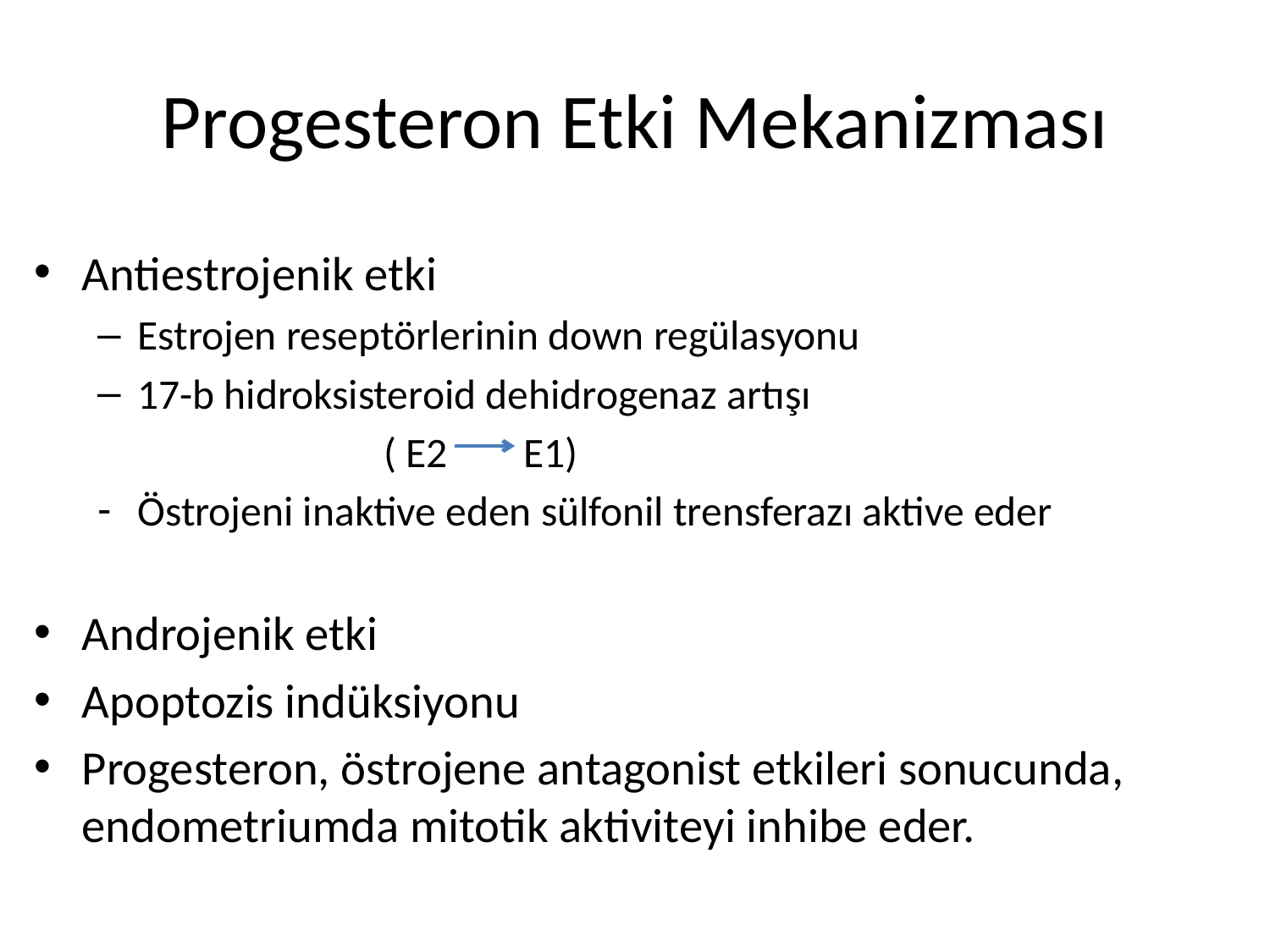

# Progesteron Etki Mekanizması
Antiestrojenik etki
Estrojen reseptörlerinin down regülasyonu
17-b hidroksisteroid dehidrogenaz artışı
                              ( E2        E1)
Östrojeni inaktive eden sülfonil trensferazı aktive eder

Androjenik etki
Apoptozis indüksiyonu
Progesteron, östrojene antagonist etkileri sonucunda, endometriumda mitotik aktiviteyi inhibe eder.